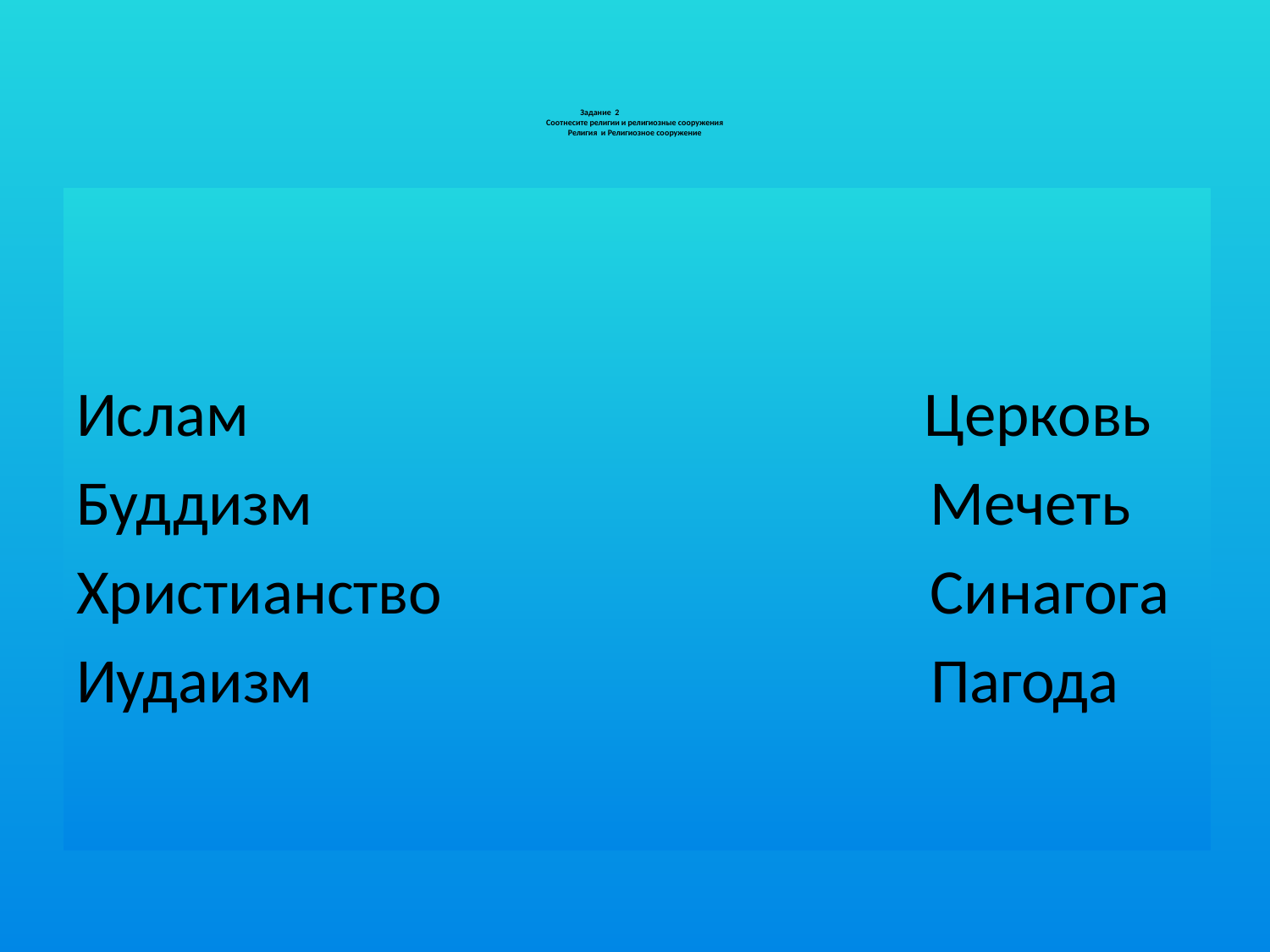

# Задание  2 Соотнесите религии и религиозные сооружения Религия  и Религиозное сооружение

Ислам                                               Церковь
Буддизм                                           Мечеть
Христианство                                  Синагога
Иудаизм                                           Пагода